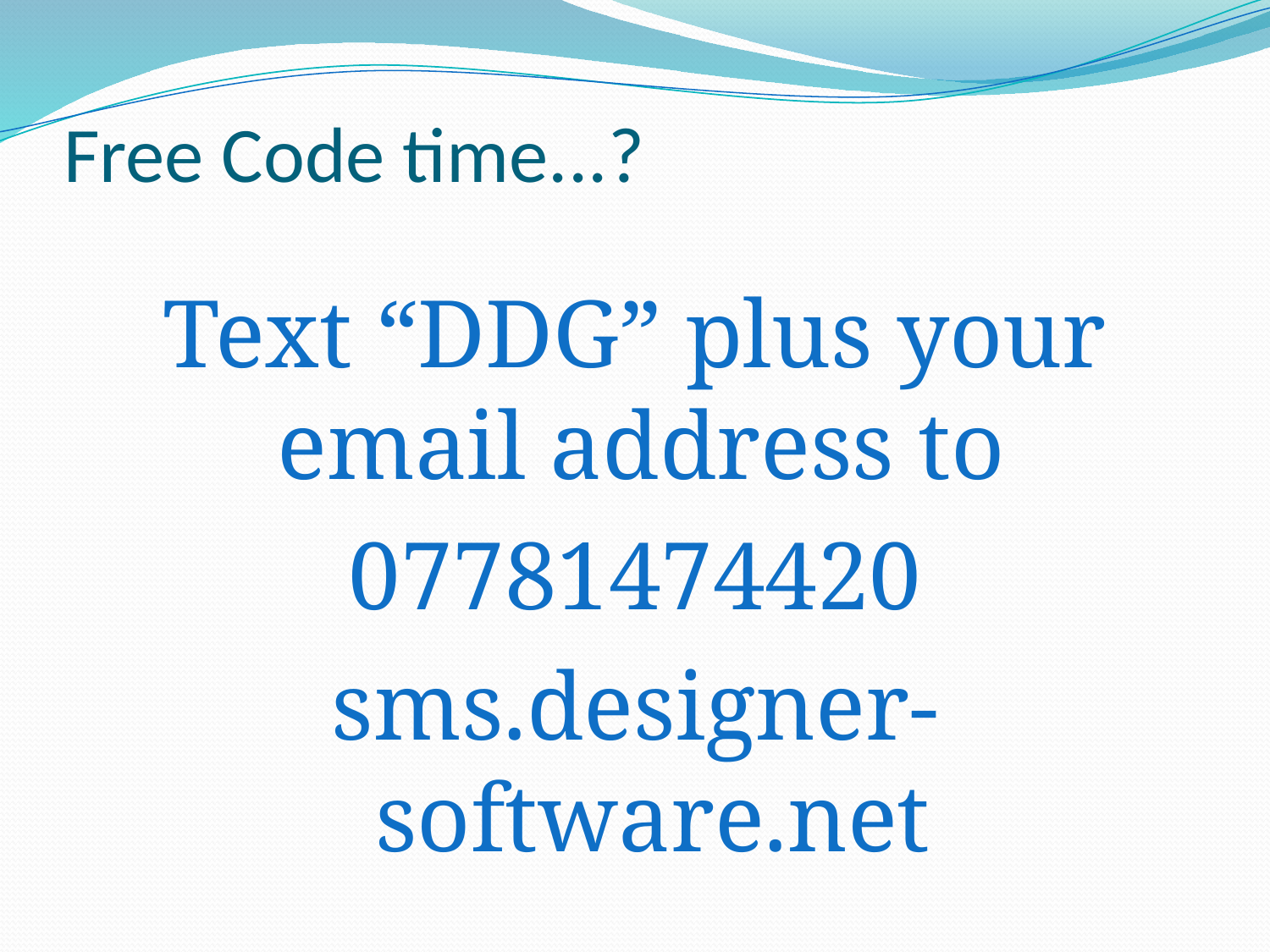

# Free Code time...?
Text “DDG” plus your email address to
07781474420
sms.designer-software.net